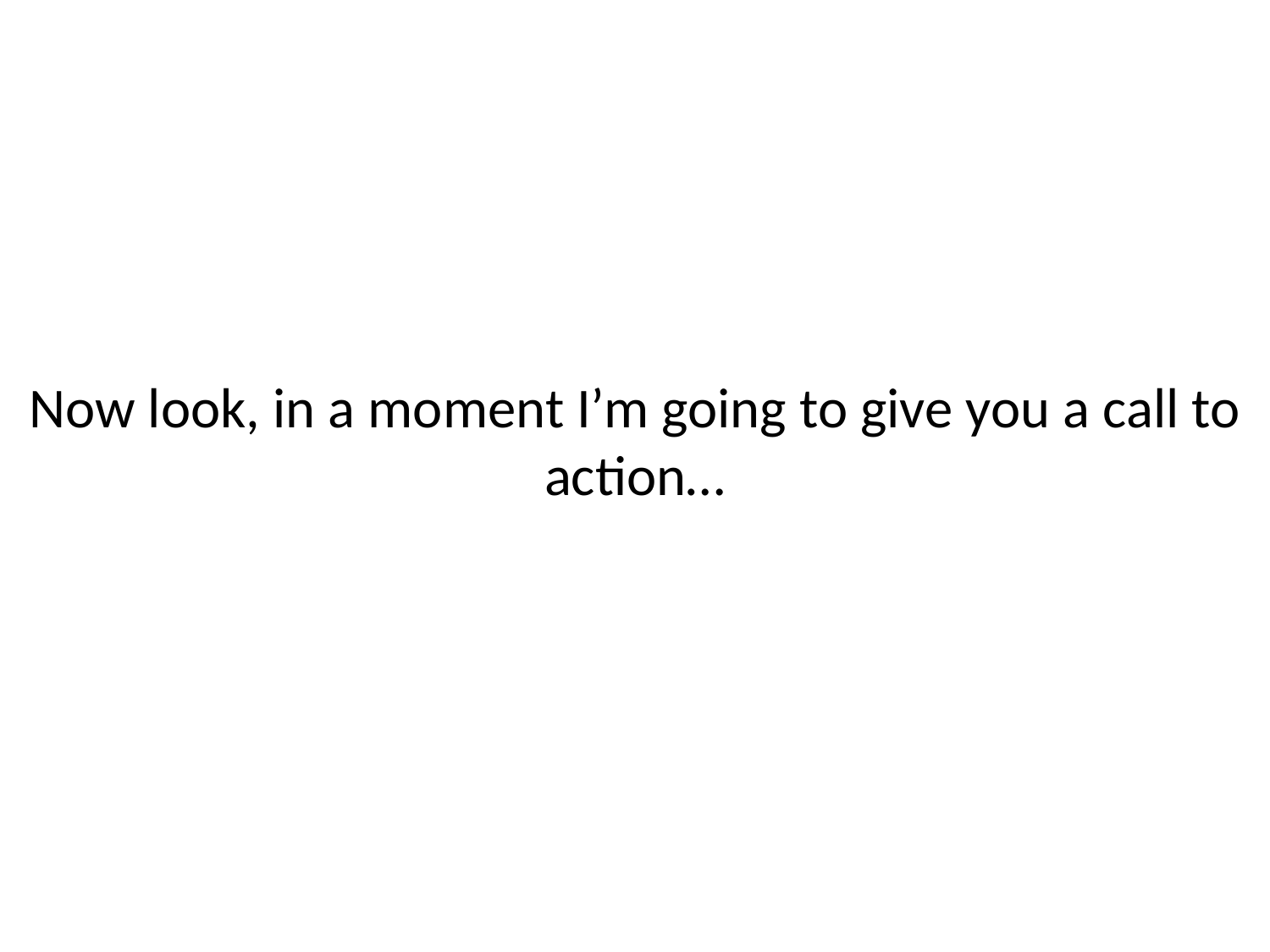

# Now look, in a moment I’m going to give you a call to action…